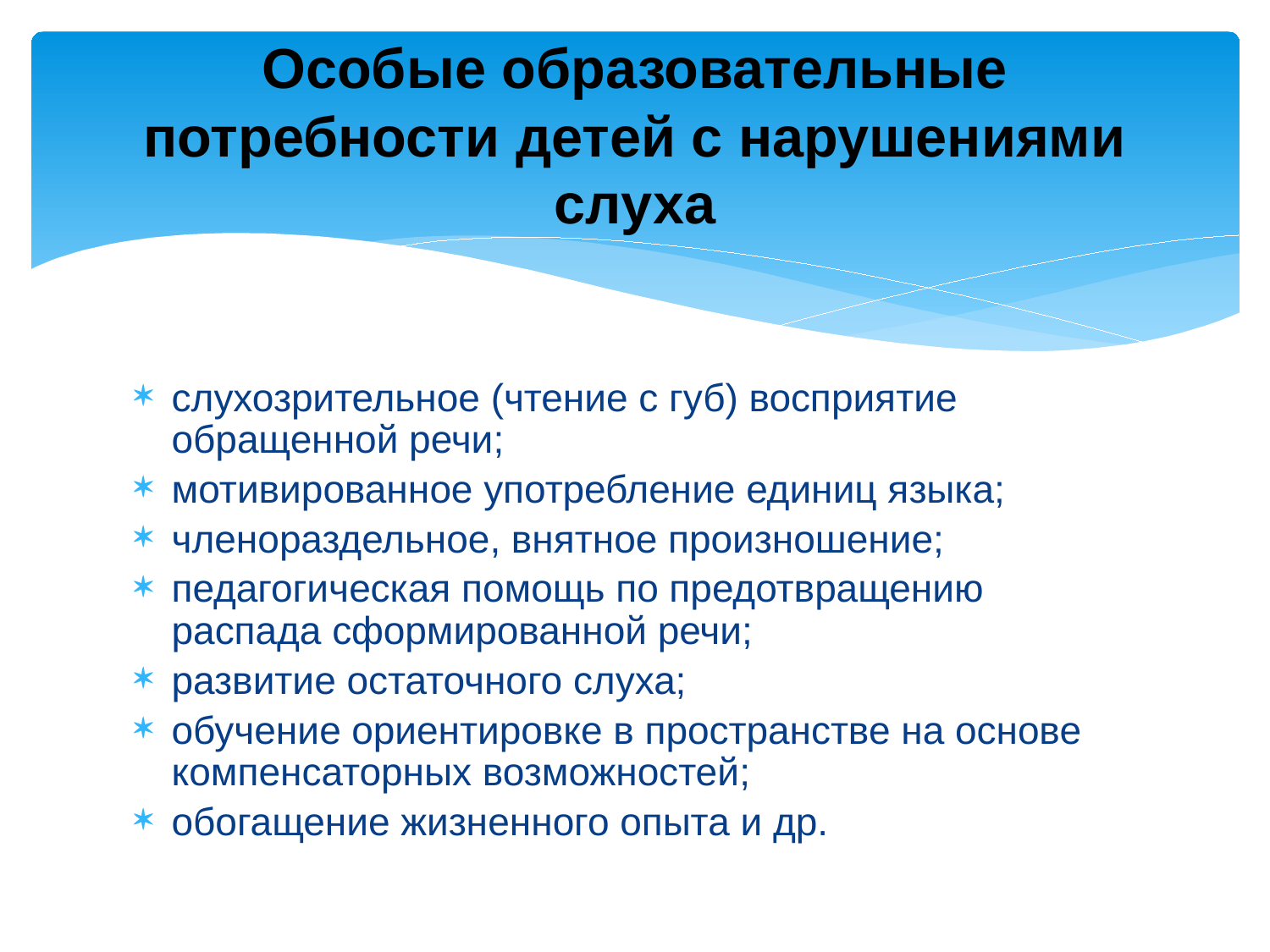

# Особые образовательные потребности детей с нарушениями слуха
слухозрительное (чтение с губ) восприятие обращенной речи;
мотивированное употребление единиц языка;
членораздельное, внятное произношение;
педагогическая помощь по предотвращению распада сформированной речи;
развитие остаточного слуха;
обучение ориентировке в пространстве на основе компенсаторных возможностей;
обогащение жизненного опыта и др.